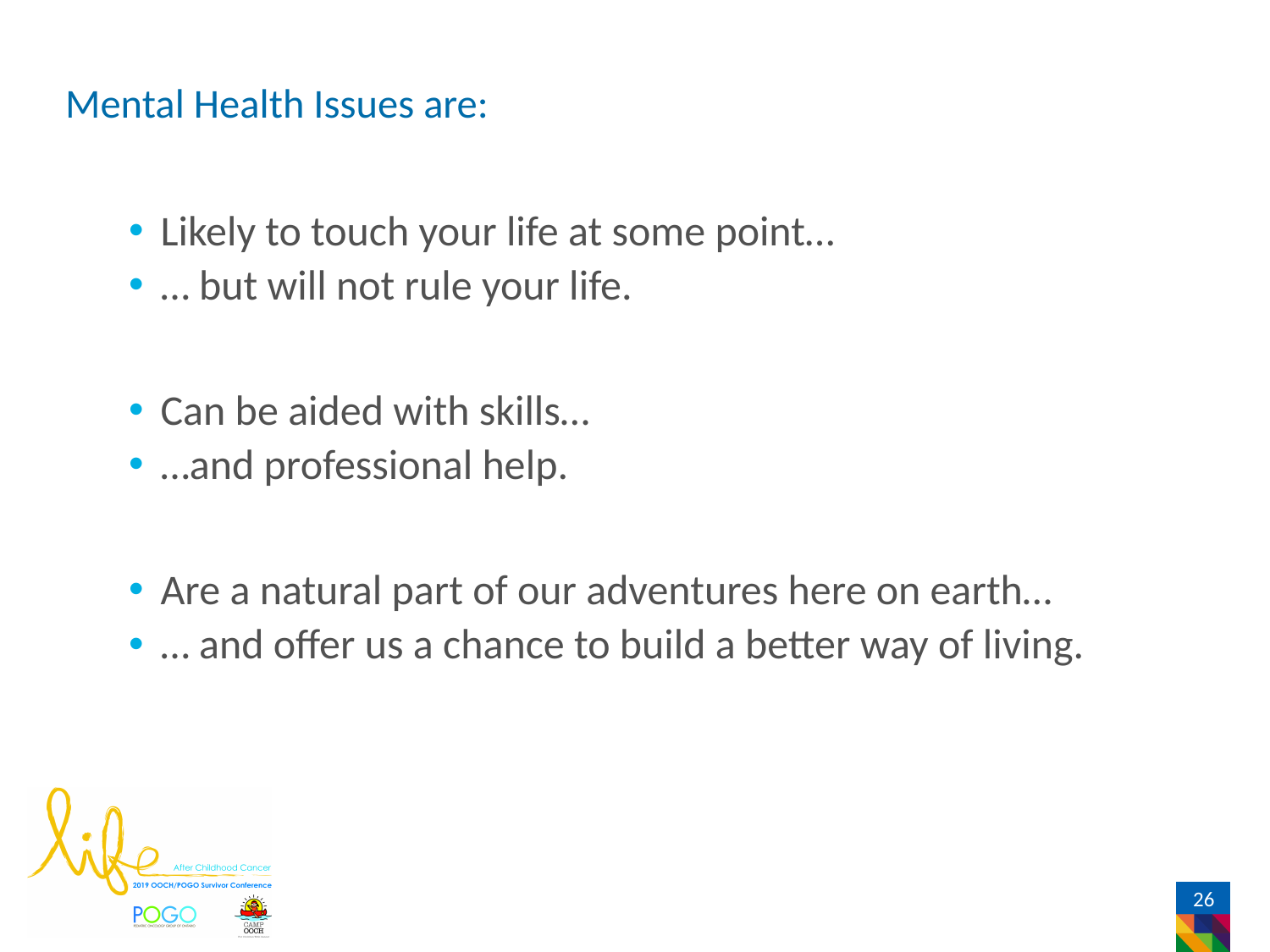

# Mental Health Issues are:
Likely to touch your life at some point…
… but will not rule your life.

Can be aided with skills…
…and professional help.

Are a natural part of our adventures here on earth…
… and offer us a chance to build a better way of living.